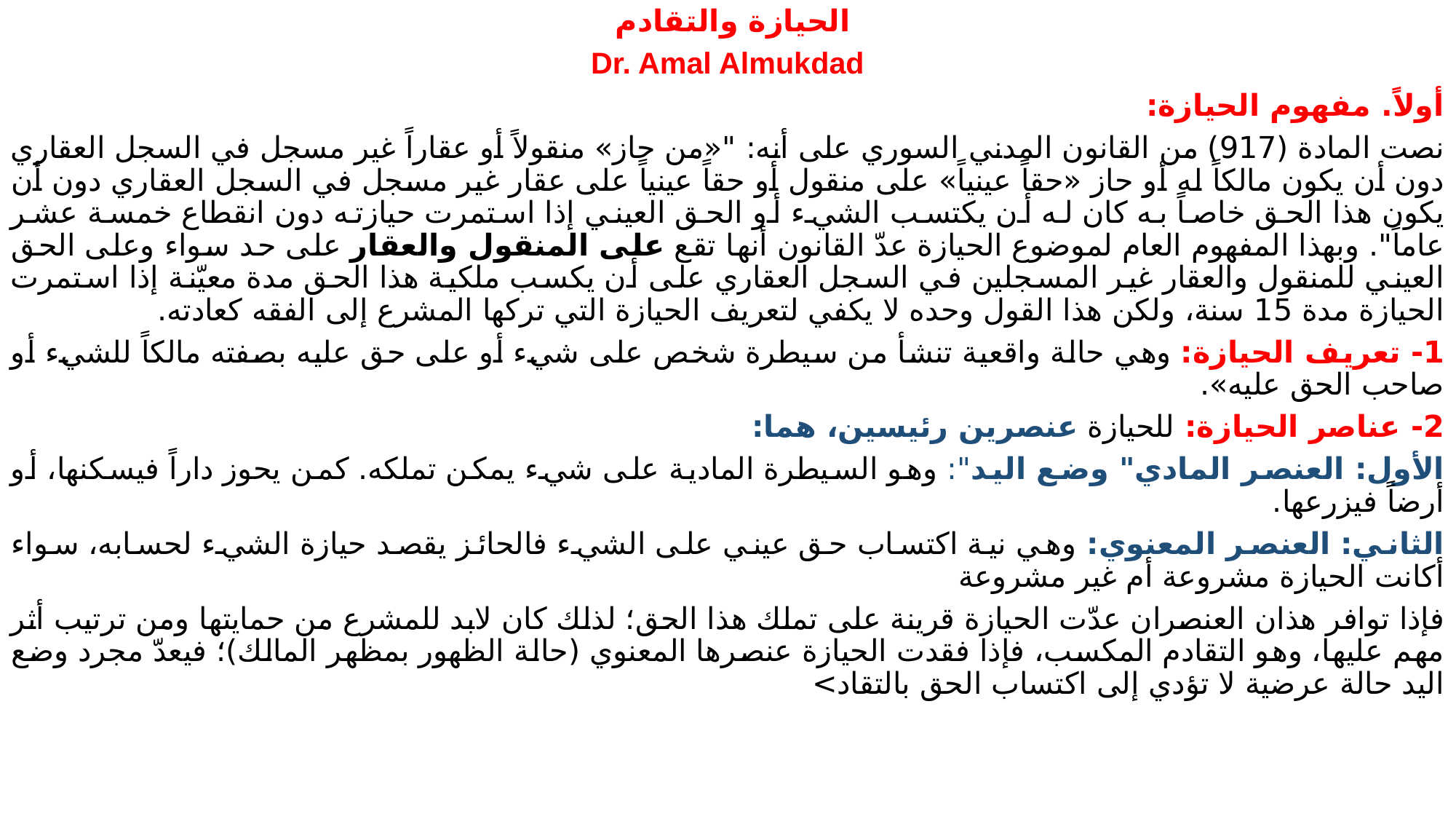

الحيازة والتقادم
Dr. Amal Almukdad
أولاً. مفهوم الحيازة:
نصت المادة (917) من القانون المدني السوري على أنه: "«من حاز» منقولاً أو عقاراً غير مسجل في السجل العقاري دون أن يكون مالكاً له أو حاز «حقاً عينياً» على منقول أو حقاً عينياً على عقار غير مسجل في السجل العقاري دون أن يكون هذا الحق خاصاً به كان له أن يكتسب الشيء أو الحق العيني إذا استمرت حيازته دون انقطاع خمسة عشر عاماً". وبهذا المفهوم العام لموضوع الحيازة عدّ القانون أنها تقع على المنقول والعقار على حد سواء وعلى الحق العيني للمنقول والعقار غير المسجلين في السجل العقاري على أن يكسب ملكية هذا الحق مدة معيّنة إذا استمرت الحيازة مدة 15 سنة، ولكن هذا القول وحده لا يكفي لتعريف الحيازة التي تركها المشرع إلى الفقه كعادته.
1- تعريف الحيازة: وهي حالة واقعية تنشأ من سيطرة شخص على شيء أو على حق عليه بصفته مالكاً للشيء أو صاحب الحق عليه».
2- عناصر الحيازة: للحيازة عنصرين رئيسين، هما:
الأول: العنصر المادي" وضع اليد": وهو السيطرة المادية على شيء يمكن تملكه. كمن يحوز داراً فيسكنها، أو أرضاً فيزرعها.
الثاني: العنصر المعنوي: وهي نية اكتساب حق عيني على الشيء فالحائز يقصد حيازة الشيء لحسابه، سواء أكانت الحيازة مشروعة أم غير مشروعة
فإذا توافر هذان العنصران عدّت الحيازة قرينة على تملك هذا الحق؛ لذلك كان لابد للمشرع من حمايتها ومن ترتيب أثر مهم عليها، وهو التقادم المكسب، فإذا فقدت الحيازة عنصرها المعنوي (حالة الظهور بمظهر المالك)؛ فيعدّ مجرد وضع اليد حالة عرضية لا تؤدي إلى اكتساب الحق بالتقاد>

#